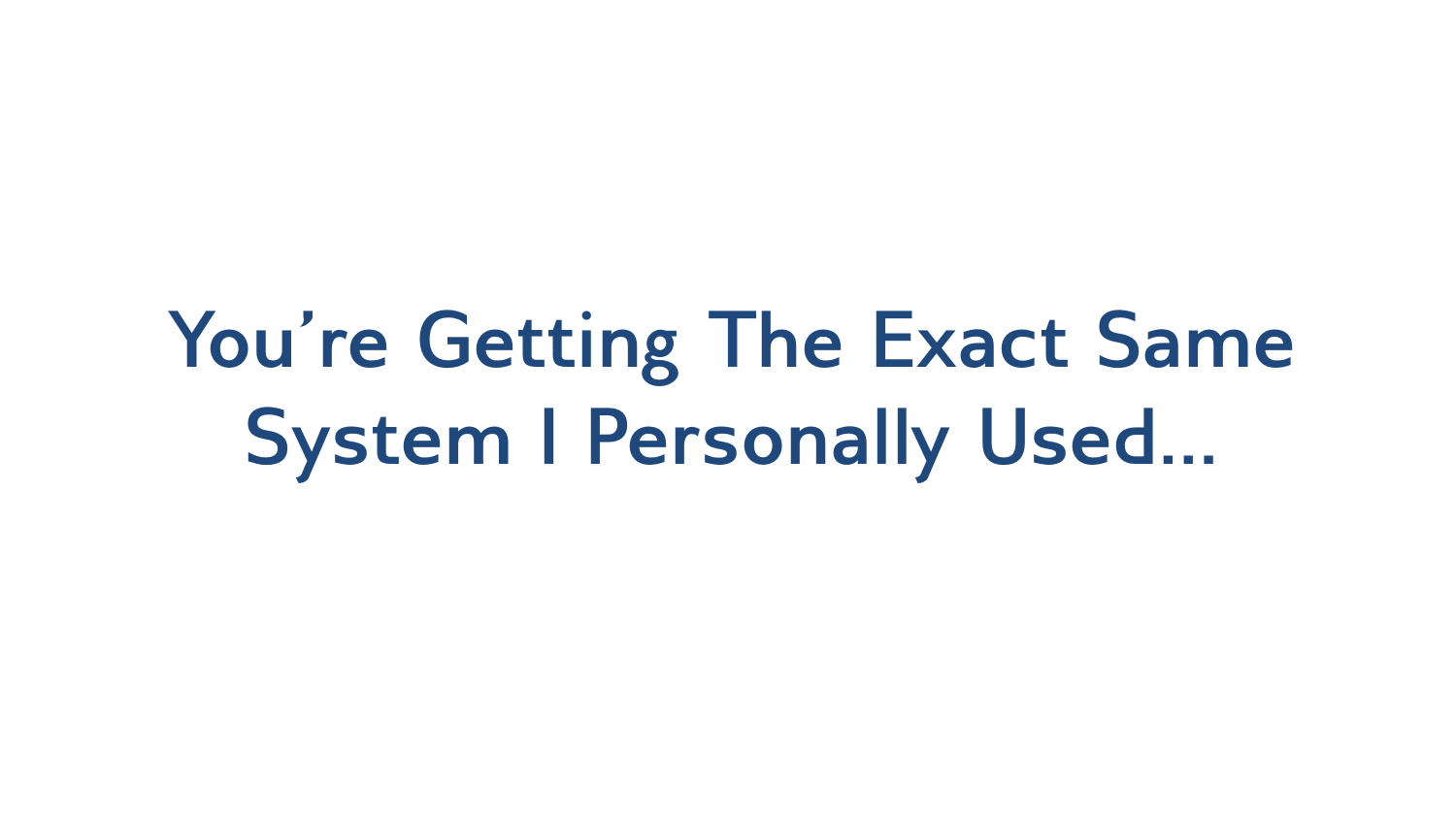

# You’re Getting The Exact Same System I Personally Used…